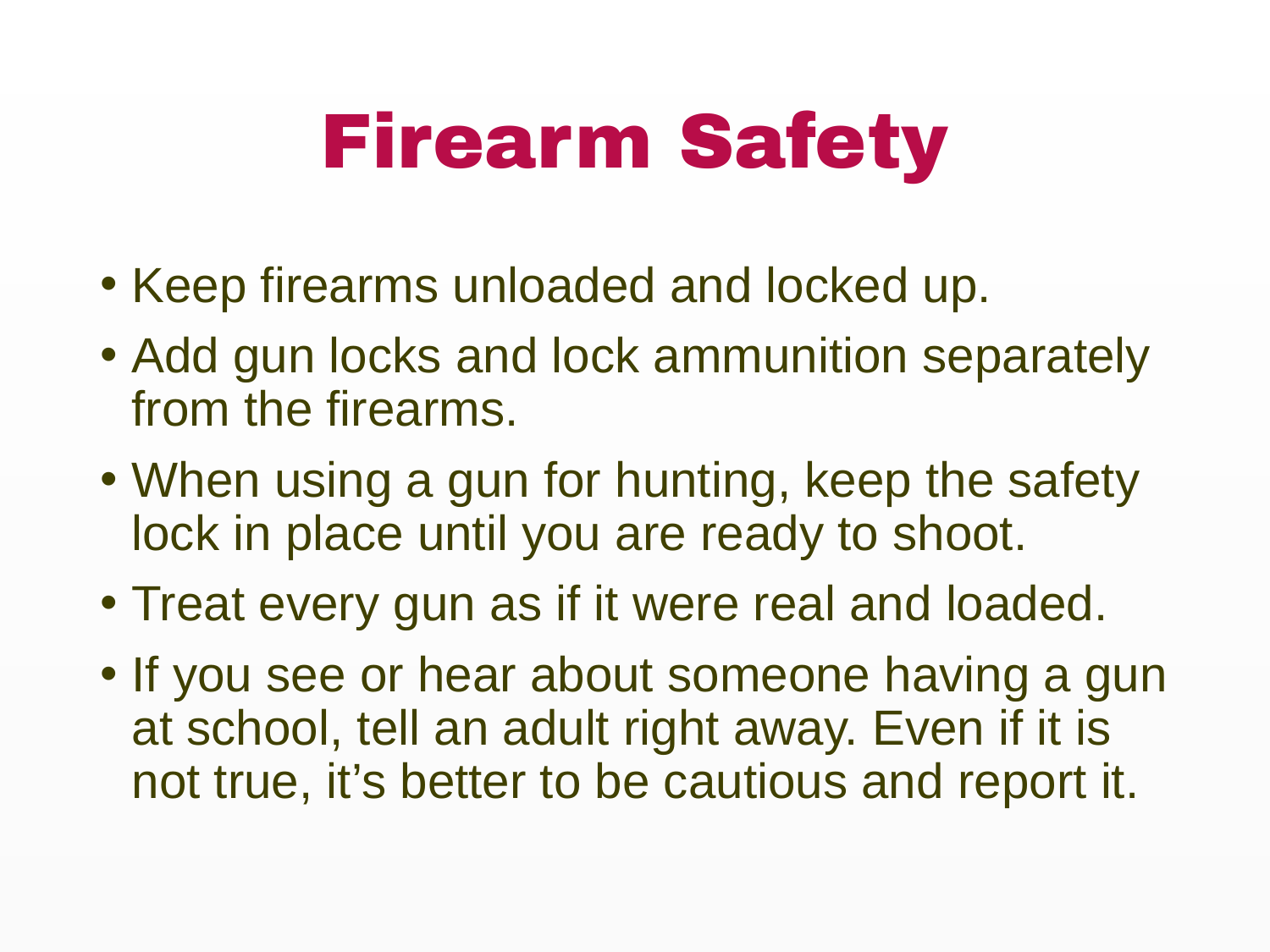

# Firearm Safety
Keep firearms unloaded and locked up.
Add gun locks and lock ammunition separately from the firearms.
When using a gun for hunting, keep the safety lock in place until you are ready to shoot.
Treat every gun as if it were real and loaded.
If you see or hear about someone having a gun at school, tell an adult right away. Even if it is not true, it’s better to be cautious and report it.